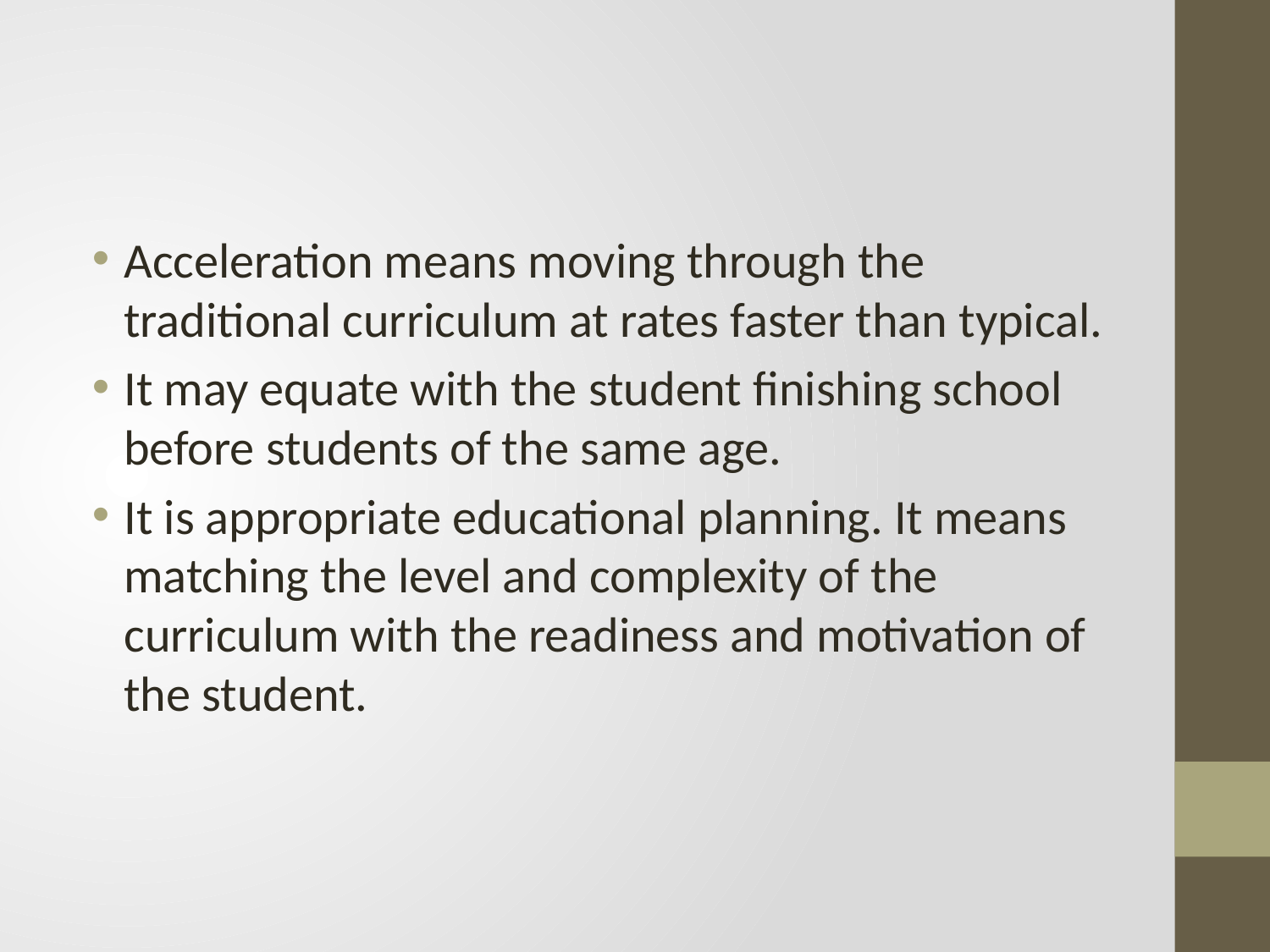

#
Acceleration means moving through the traditional curriculum at rates faster than typical.
It may equate with the student finishing school before students of the same age.
It is appropriate educational planning. It means matching the level and complexity of the curriculum with the readiness and motivation of the student.